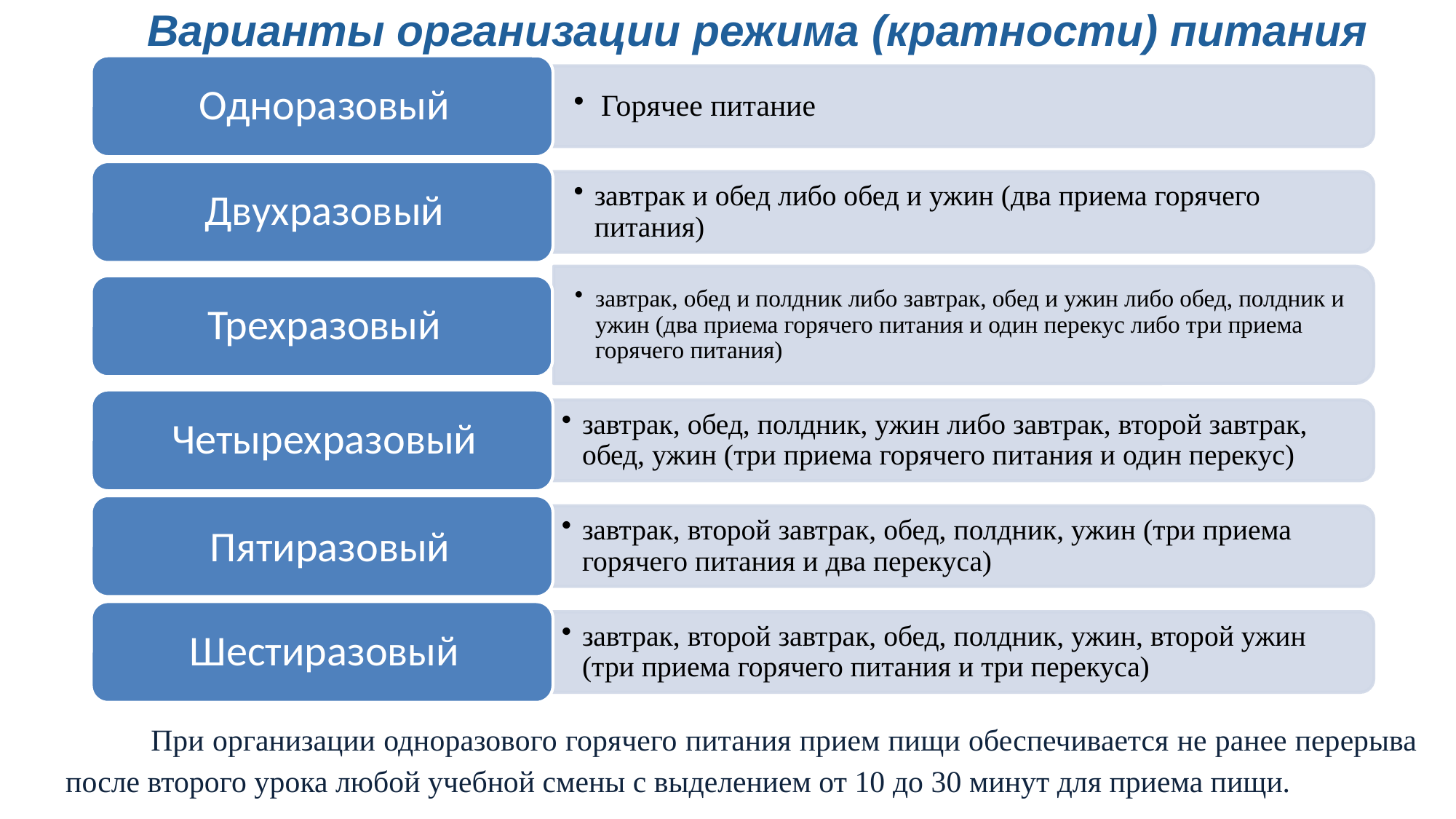

# Варианты организации режима (кратности) питания

Горячее питание
Одноразовый
завтрак и обед либо обед и ужин (два приема горячего питания)
Двухразовый
завтрак, обед и полдник либо завтрак, обед и ужин либо обед, полдник и ужин (два приема горячего питания и один перекус либо три приема горячего питания)
Трехразовый
завтрак, обед, полдник, ужин либо завтрак, второй завтрак, обед, ужин (три приема горячего питания и один перекус)
Четырехразовый
завтрак, второй завтрак, обед, полдник, ужин (три приема горячего питания и два перекуса)
 Пятиразовый
завтрак, второй завтрак, обед, полдник, ужин, второй ужин (три приема горячего питания и три перекуса)
Шестиразовый
При организации одноразового горячего питания прием пищи обеспечивается не ранее перерыва после второго урока любой учебной смены с выделением от 10 до 30 минут для приема пищи.